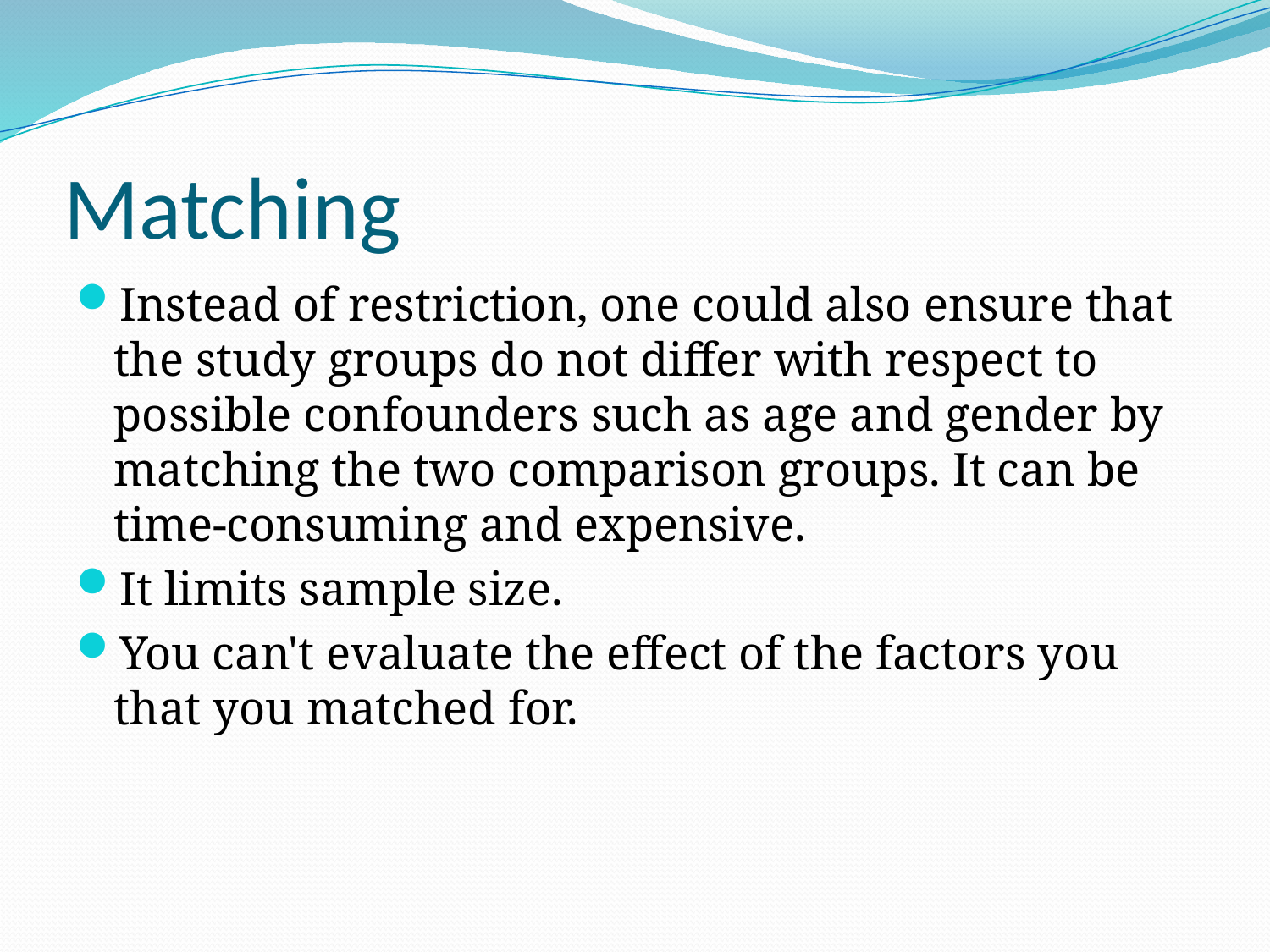

# Matching
Instead of restriction, one could also ensure that the study groups do not differ with respect to possible confounders such as age and gender by matching the two comparison groups. It can be time-consuming and expensive.
It limits sample size.
You can't evaluate the effect of the factors you that you matched for.